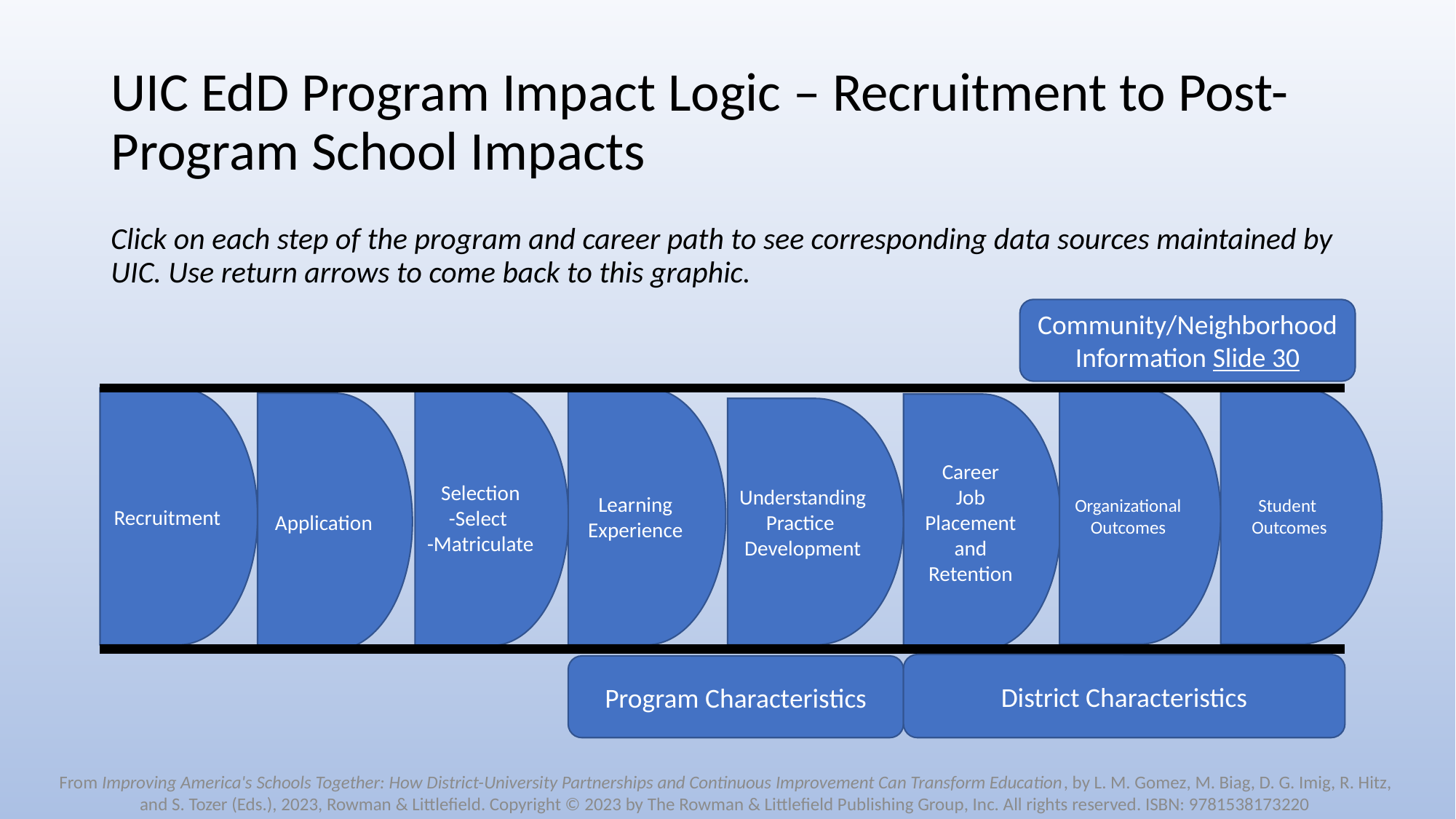

# UIC EdD Program Impact Logic – Recruitment to Post-Program School Impacts
Click on each step of the program and career path to see corresponding data sources maintained by UIC. Use return arrows to come back to this graphic.
Community/Neighborhood
Information Slide 30
Recruitment
Organizational
Outcomes
Student
Outcomes
Learning
Experience
Selection
-Select
-Matriculate
Application
Career
Job Placement and Retention
Understanding
Practice
Development
District Characteristics
Program Characteristics

From Improving America's Schools Together: How District-University Partnerships and Continuous Improvement Can Transform Education, by L. M. Gomez, M. Biag, D. G. Imig, R. Hitz, and S. Tozer (Eds.), 2023, Rowman & Littlefield. Copyright © 2023 by The Rowman & Littlefield Publishing Group, Inc. All rights reserved. ISBN: 9781538173220